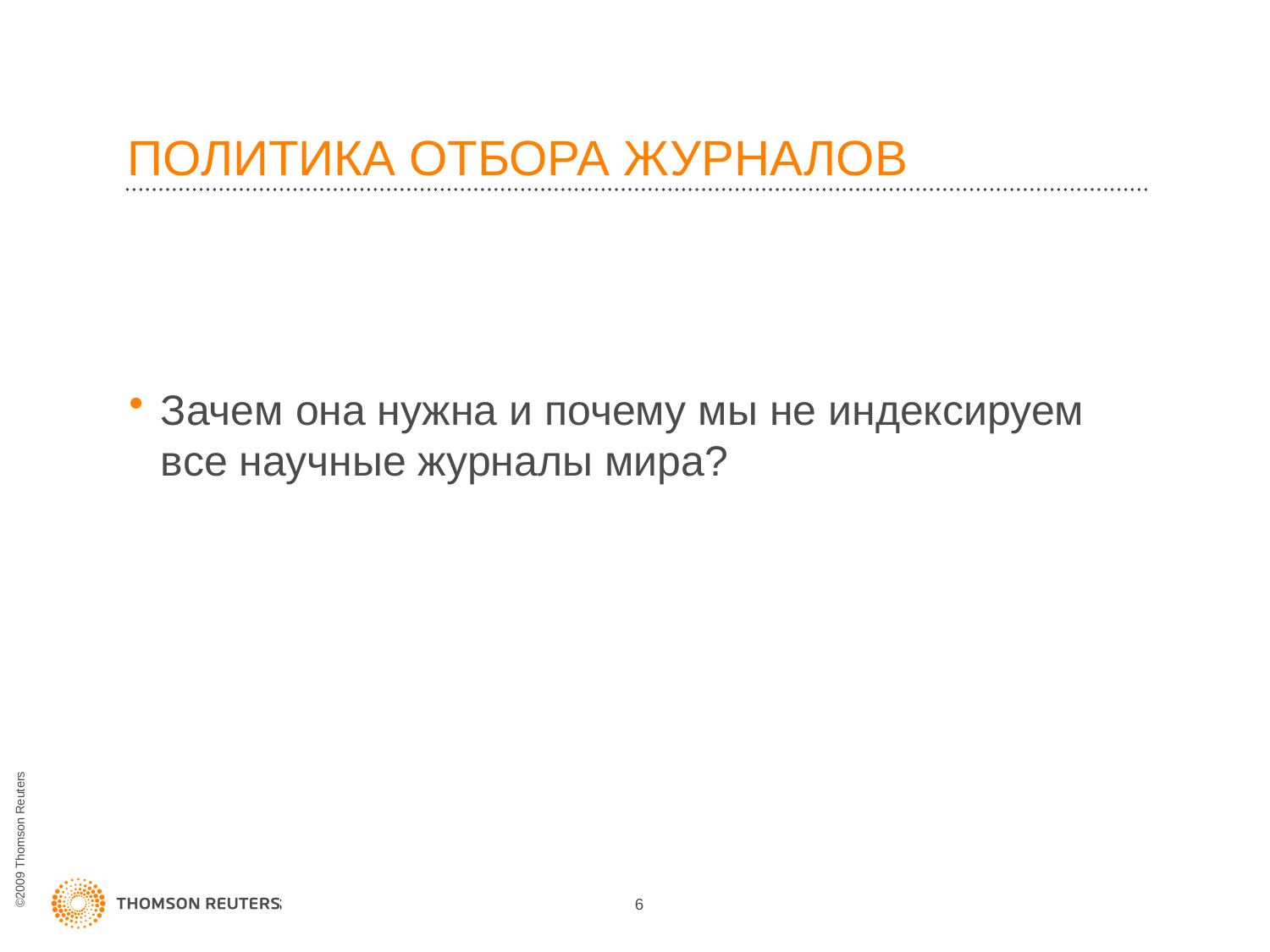

# ПОЛИТИКА ОТБОРА ЖУРНАЛОВ
Зачем она нужна и почему мы не индексируем все научные журналы мира?
6